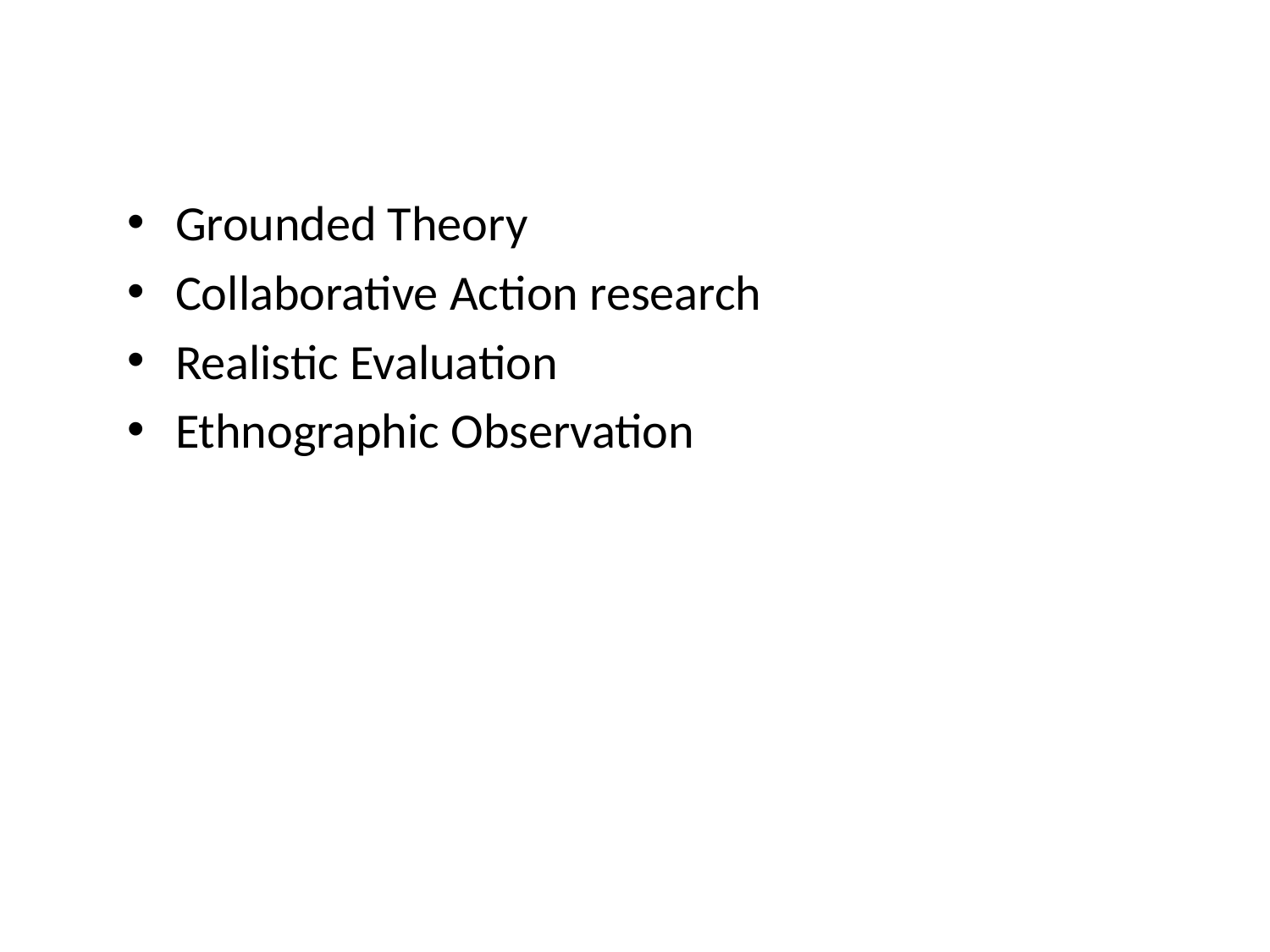

Grounded Theory
Collaborative Action research
Realistic Evaluation
Ethnographic Observation